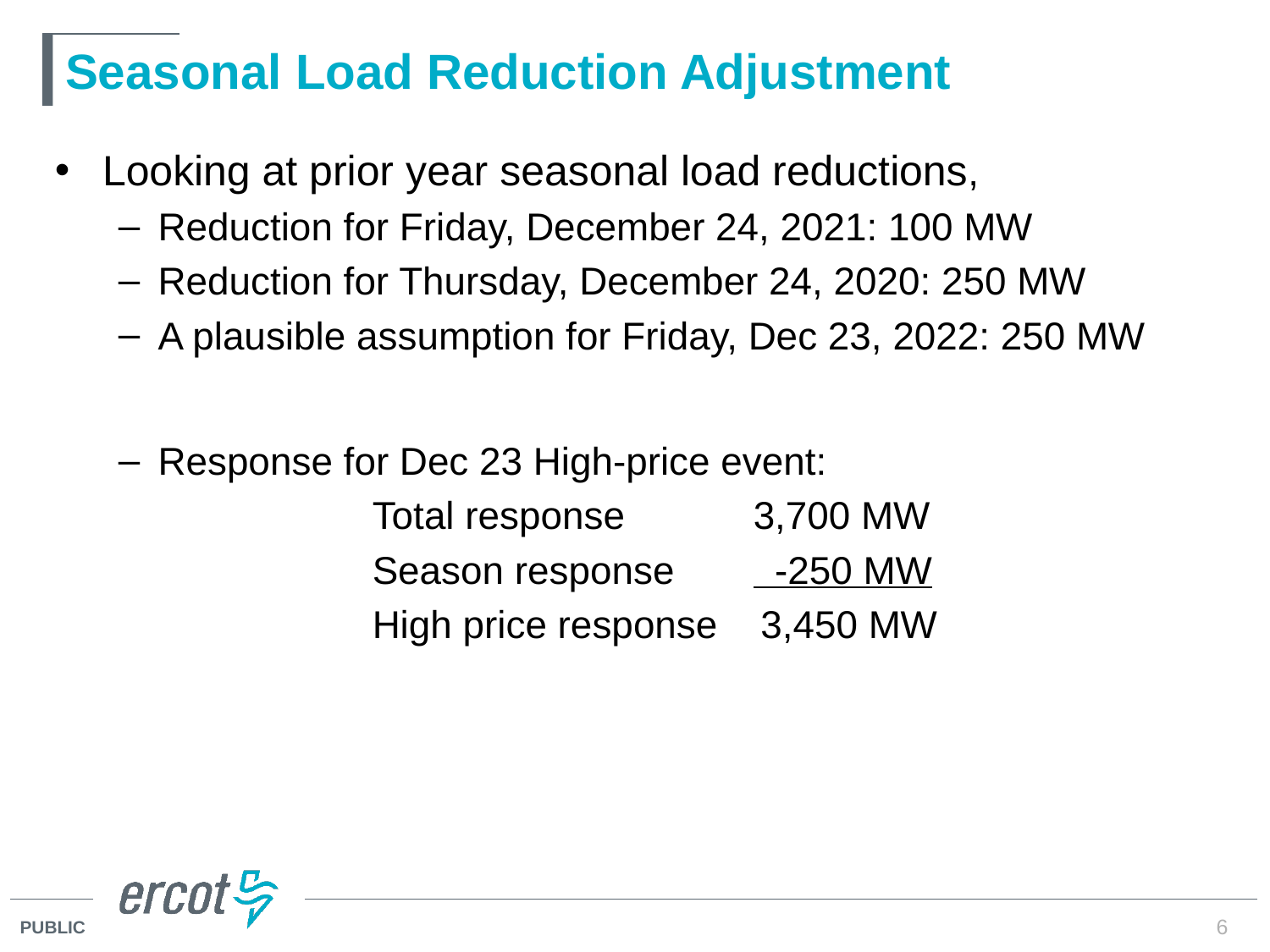

# Seasonal Load Reduction Adjustment
Looking at prior year seasonal load reductions,
Reduction for Friday, December 24, 2021: 100 MW
Reduction for Thursday, December 24, 2020: 250 MW
A plausible assumption for Friday, Dec 23, 2022: 250 MW

Response for Dec 23 High-price event:
		Total response 	3,700 MW
		Season response 	  -250 MW
		High price response    3,450 MW

6